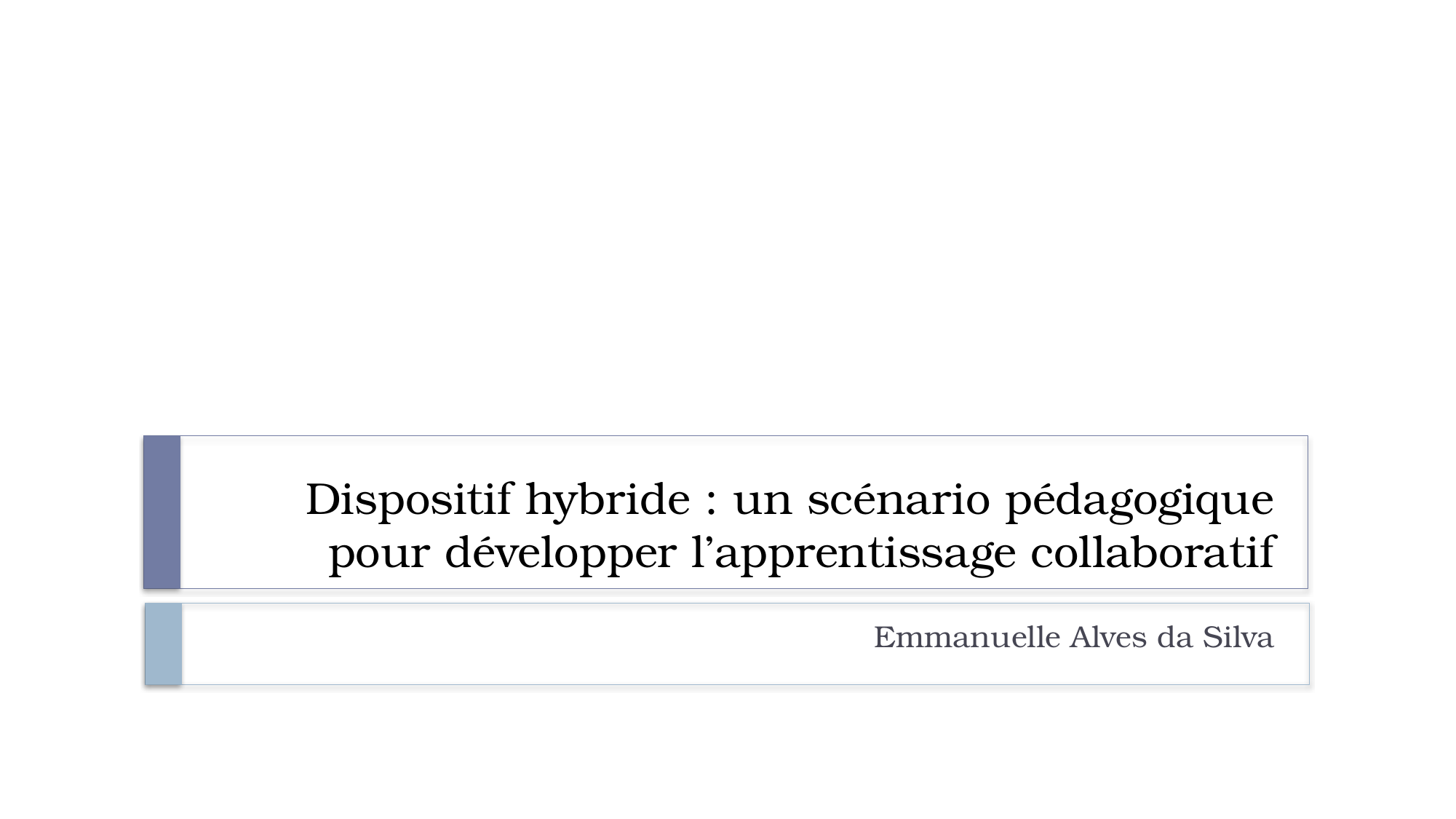

# Dispositif hybride : un scénario pédagogique pour développer l’apprentissage collaboratif
Emmanuelle Alves da Silva